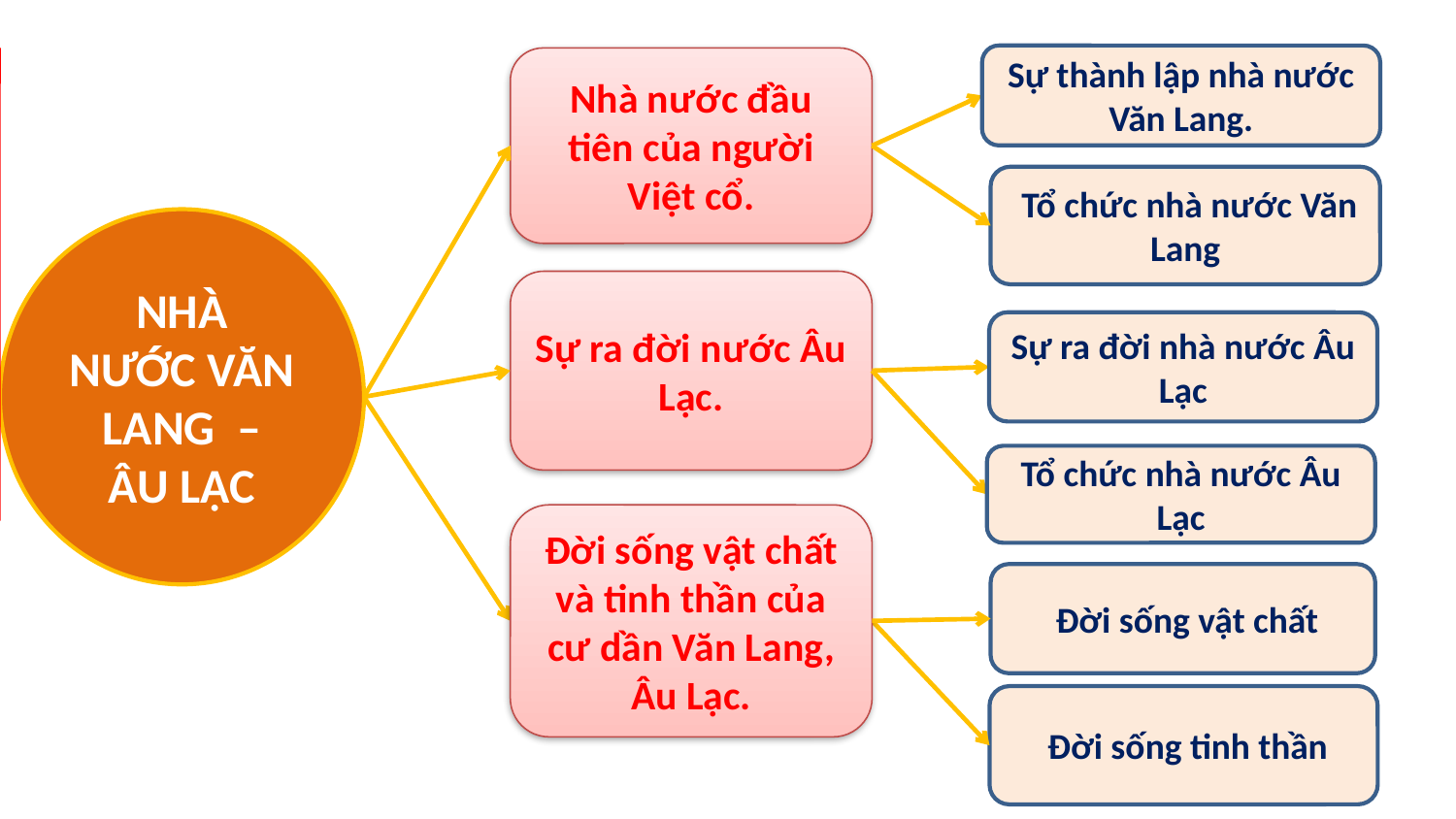

Sự thành lập nhà nước Văn Lang.
Nhà nước đầu tiên của người Việt cổ.

 Tổ chức nhà nước Văn Lang
NHÀ NƯỚC VĂN LANG  – ÂU LẠC
Sự ra đời nước Âu Lạc.
Sự ra đời nhà nước Âu Lạc

Tổ chức nhà nước Âu Lạc

Đời sống vật chất và tinh thần của cư dần Văn Lang, Âu Lạc.
 Đời sống vật chất
 Đời sống tinh thần